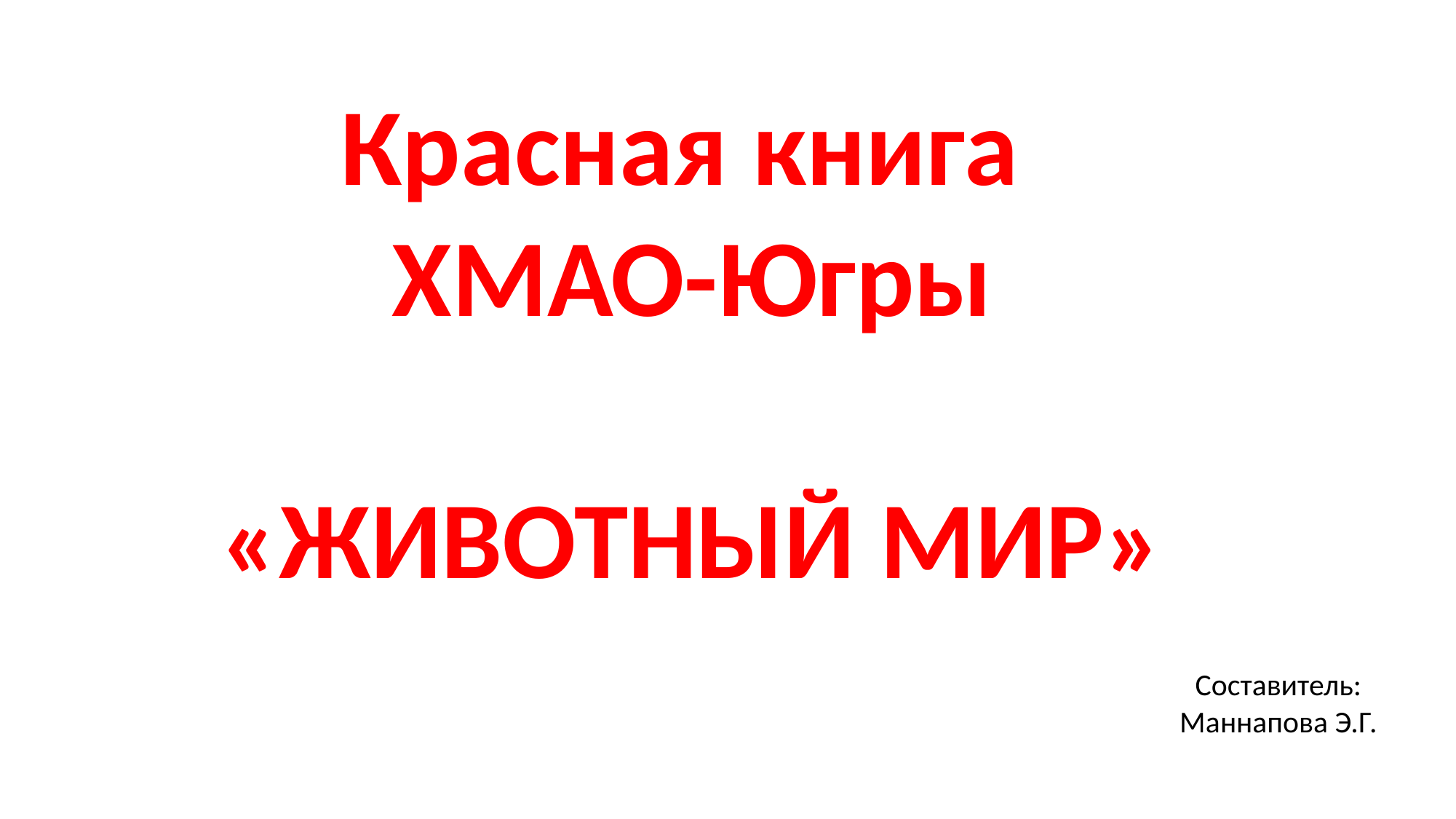

Красная книга
ХМАО-Югры

«ЖИВОТНЫЙ МИР»
Составитель:
Маннапова Э.Г.